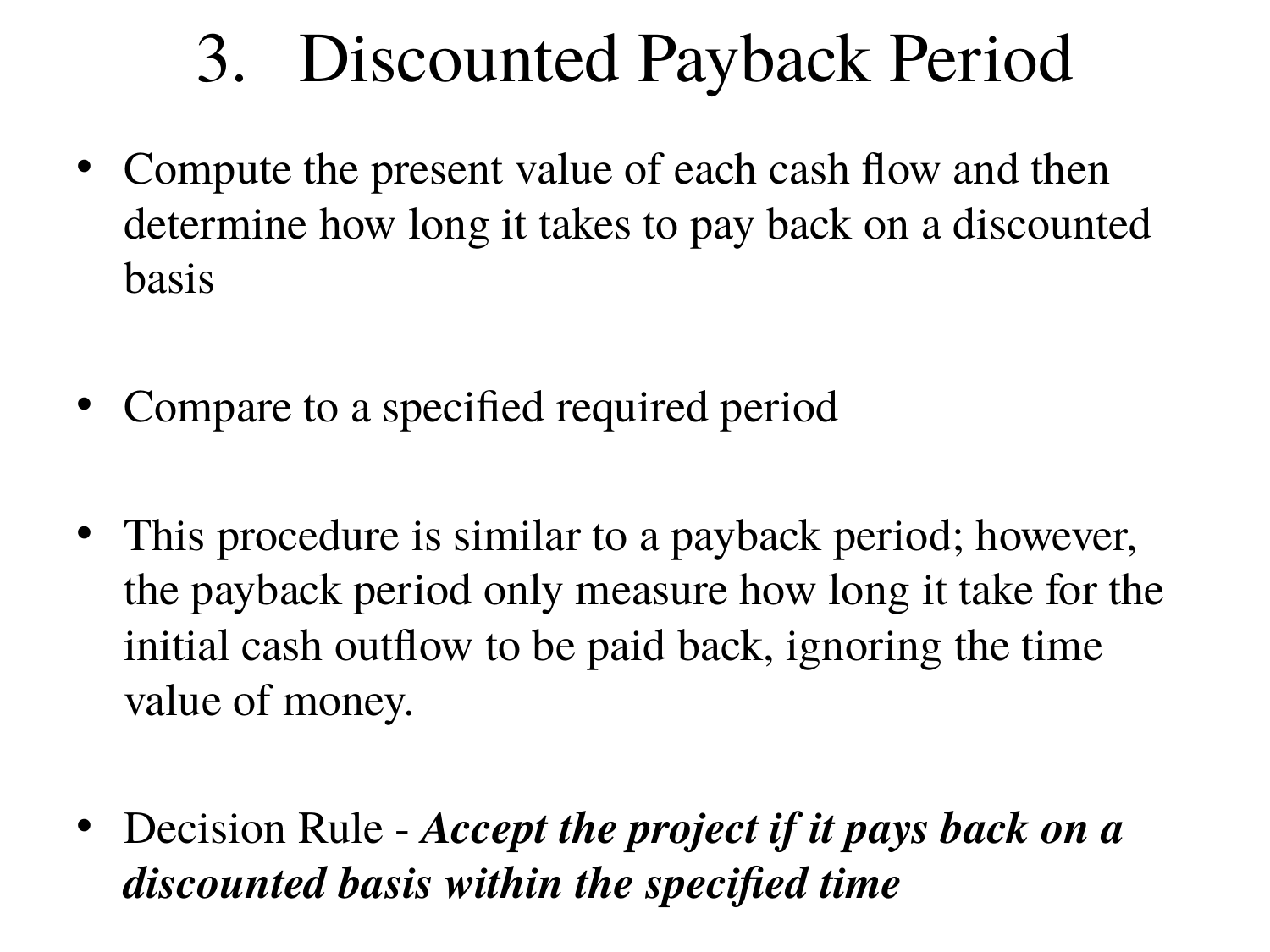

# Discounted Payback Period
Compute the present value of each cash flow and then determine how long it takes to pay back on a discounted basis

Compare to a specified required period

This procedure is similar to a payback period; however, the payback period only measure how long it take for the initial cash outflow to be paid back, ignoring the time value of money.

Decision Rule - Accept the project if it pays back on a discounted basis within the specified time